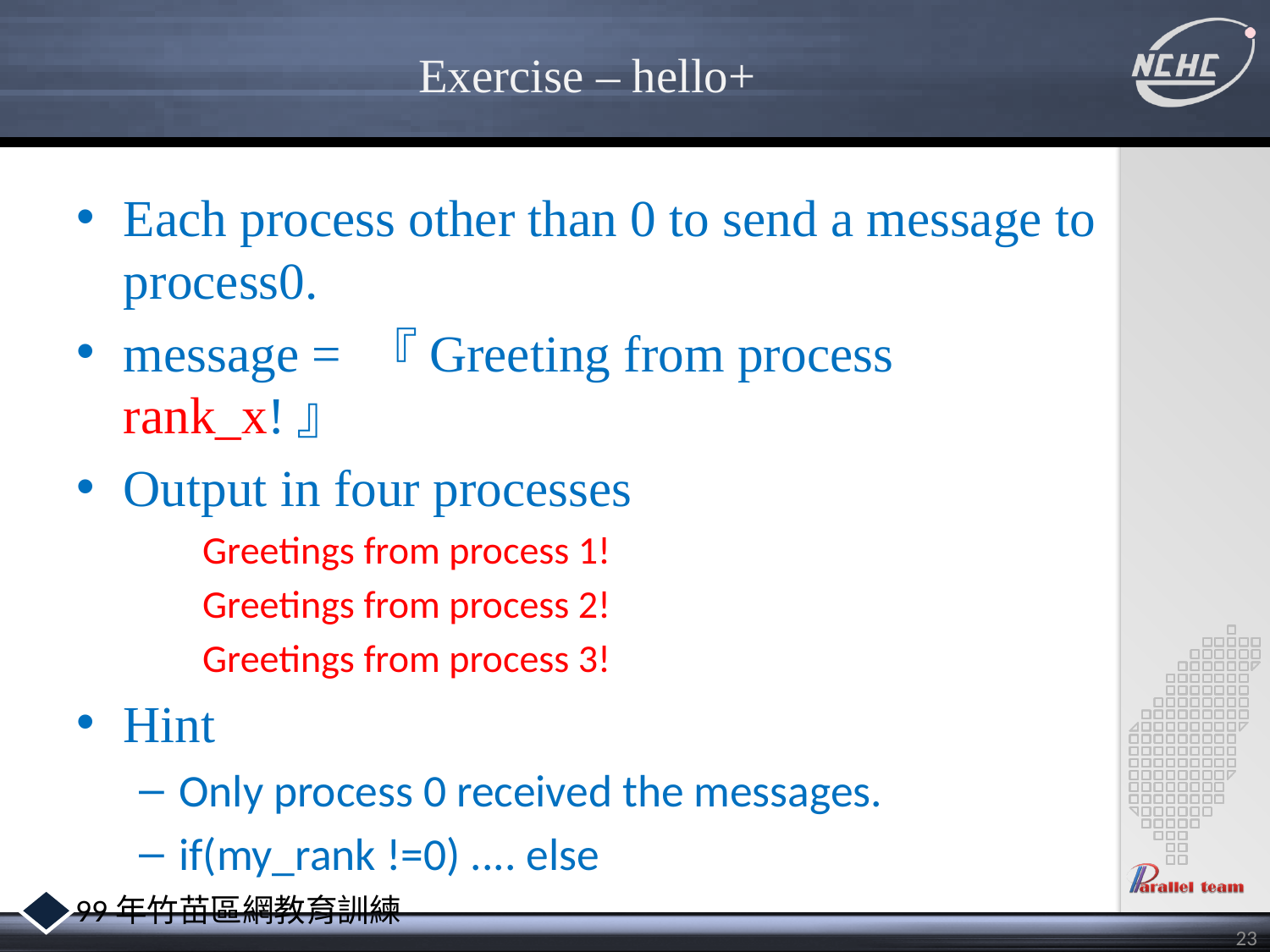

# Exercise – hello+
Each process other than 0 to send a message to process0.
message = 『Greeting from process rank_x!』
Output in four processes
Greetings from process 1!
Greetings from process 2!
Greetings from process 3!
Hint
Only process 0 received the messages.
if(my_rank !=0) .... else
23